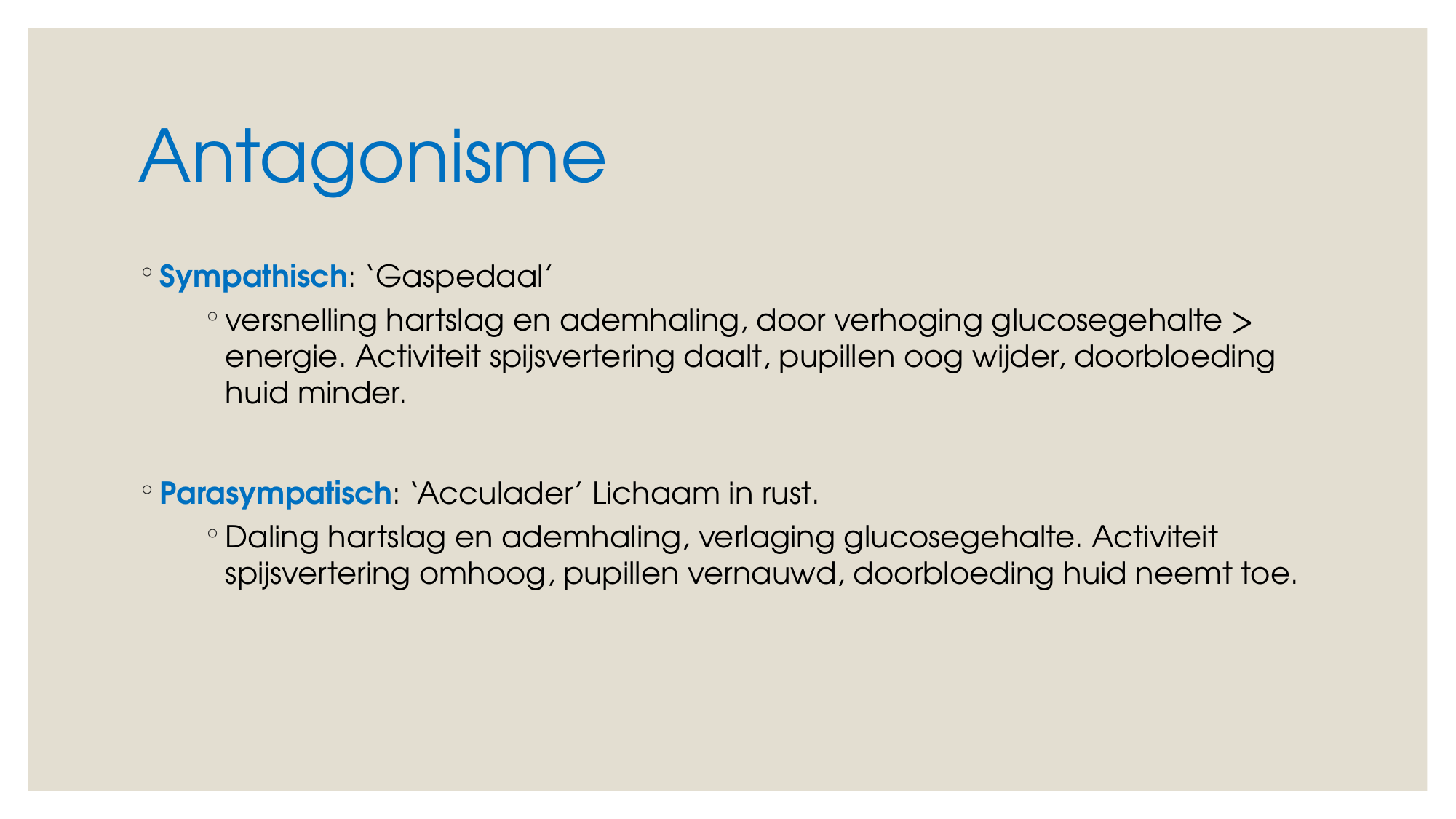

# Antagonisme
Sympathisch: ‘Gaspedaal’
versnelling hartslag en ademhaling, door verhoging glucosegehalte > energie. Activiteit spijsvertering daalt, pupillen oog wijder, doorbloeding huid minder.

Parasympatisch: ‘Acculader’ Lichaam in rust.
Daling hartslag en ademhaling, verlaging glucosegehalte. Activiteit spijsvertering omhoog, pupillen vernauwd, doorbloeding huid neemt toe.